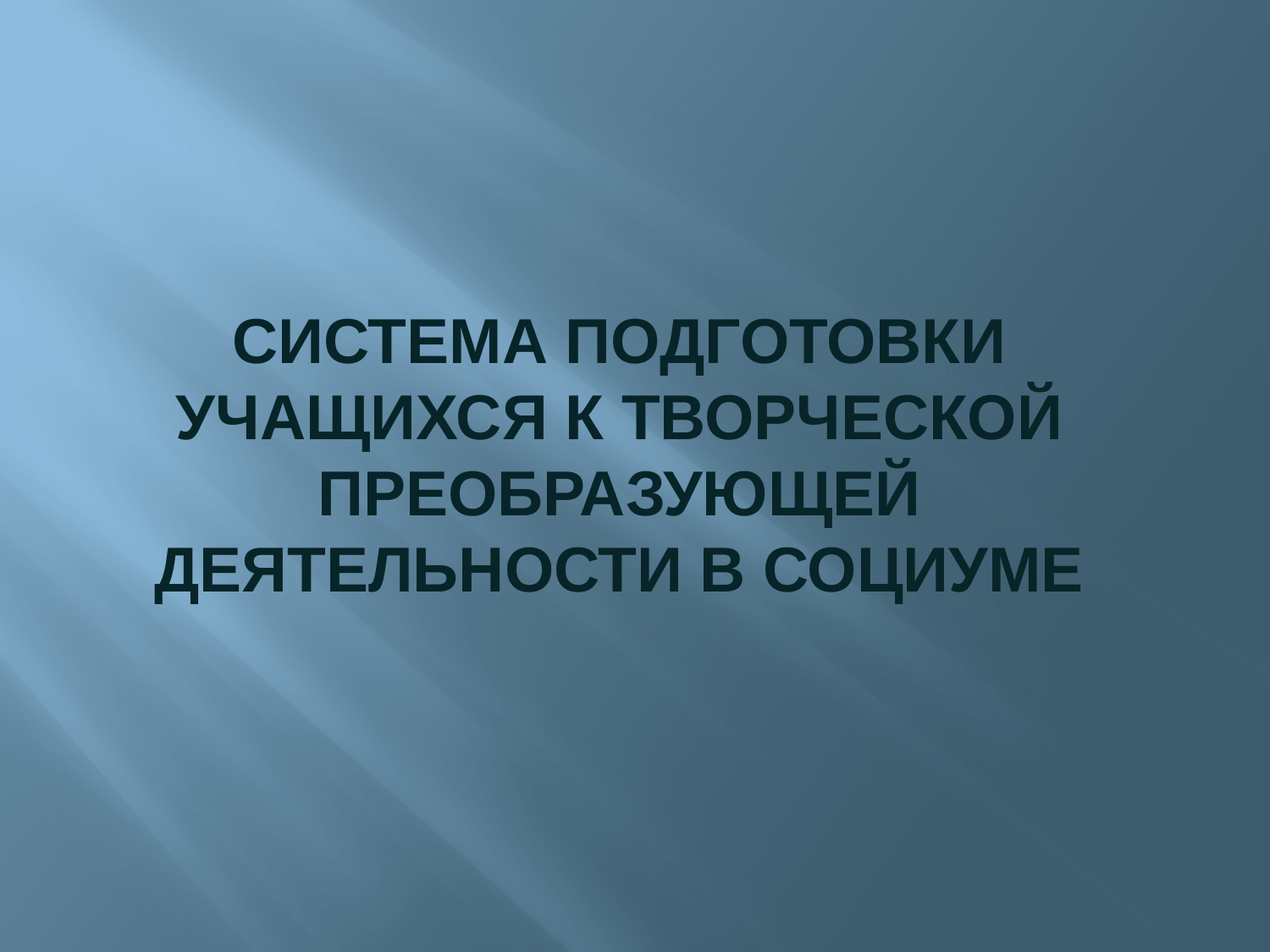

# Система подготовки учащихся к творческой преобразующей деятельности в социуме